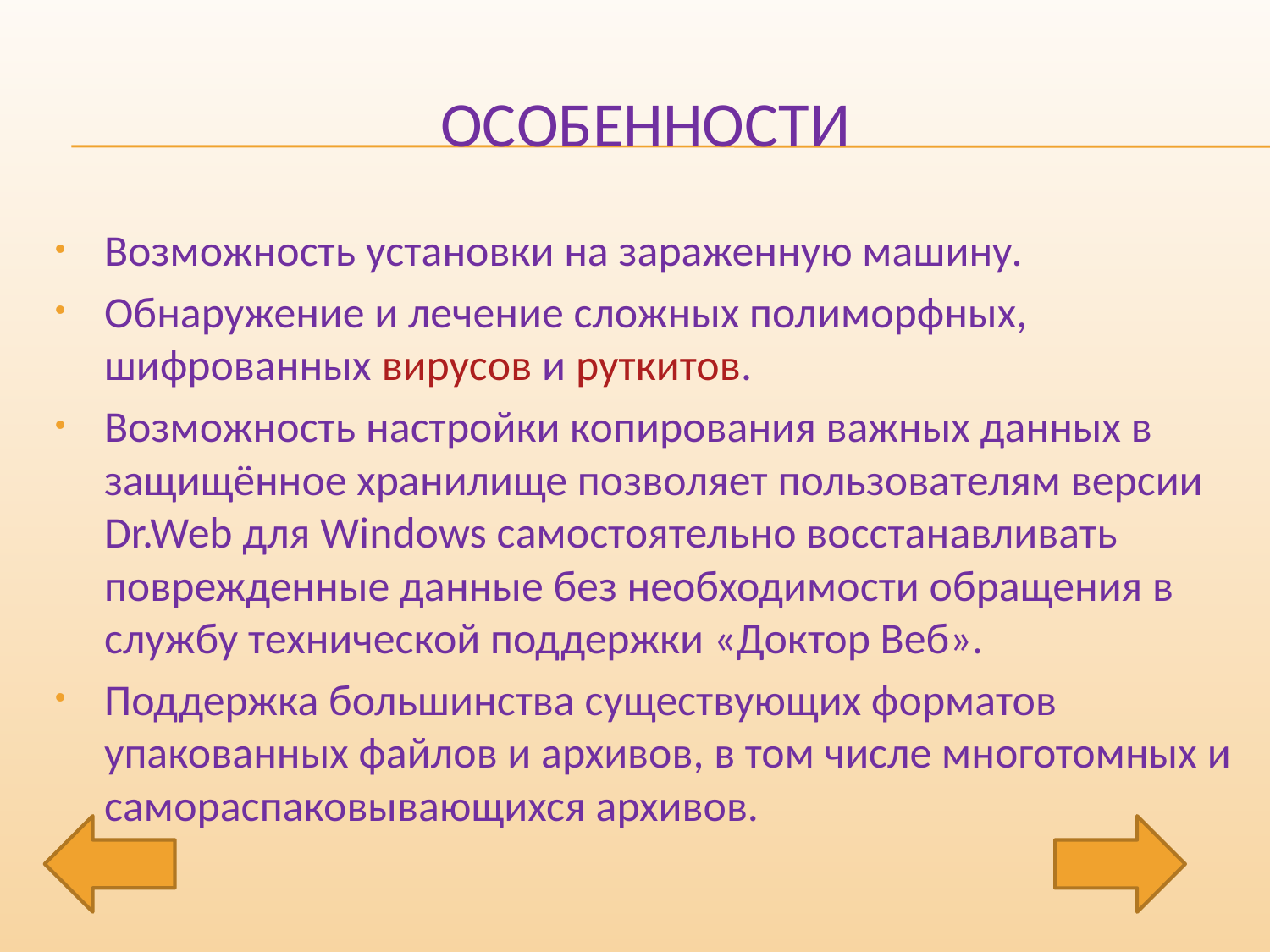

# Особенности
Возможность установки на зараженную машину.
Обнаружение и лечение сложных полиморфных, шифрованных вирусов и руткитов.
Возможность настройки копирования важных данных в защищённое хранилище позволяет пользователям версии Dr.Web для Windows самостоятельно восстанавливать поврежденные данные без необходимости обращения в службу технической поддержки «Доктор Веб».
Поддержка большинства существующих форматов упакованных файлов и архивов, в том числе многотомных и самораспаковывающихся архивов.